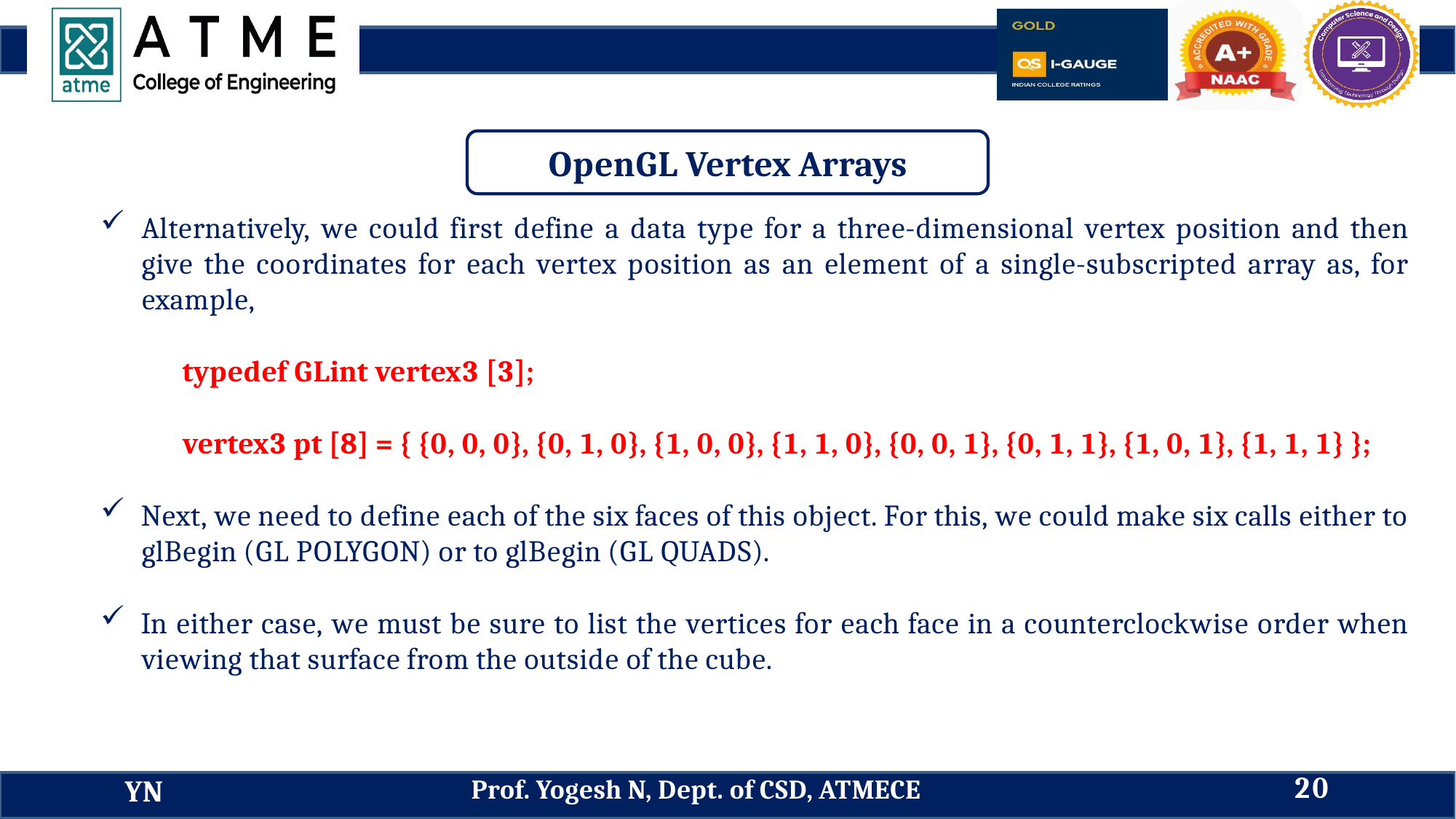

OpenGL Vertex Arrays
Alternatively, we could first define a data type for a three-dimensional vertex position and then give the coordinates for each vertex position as an element of a single-subscripted array as, for example,

typedef GLint vertex3 [3];

vertex3 pt [8] = { {0, 0, 0}, {0, 1, 0}, {1, 0, 0}, {1, 1, 0}, {0, 0, 1}, {0, 1, 1}, {1, 0, 1}, {1, 1, 1} };

Next, we need to define each of the six faces of this object. For this, we could make six calls either to glBegin (GL POLYGON) or to glBegin (GL QUADS).

In either case, we must be sure to list the vertices for each face in a counterclockwise order when viewing that surface from the outside of the cube.
20
Prof. Yogesh N, Dept. of CSD, ATMECE
YN